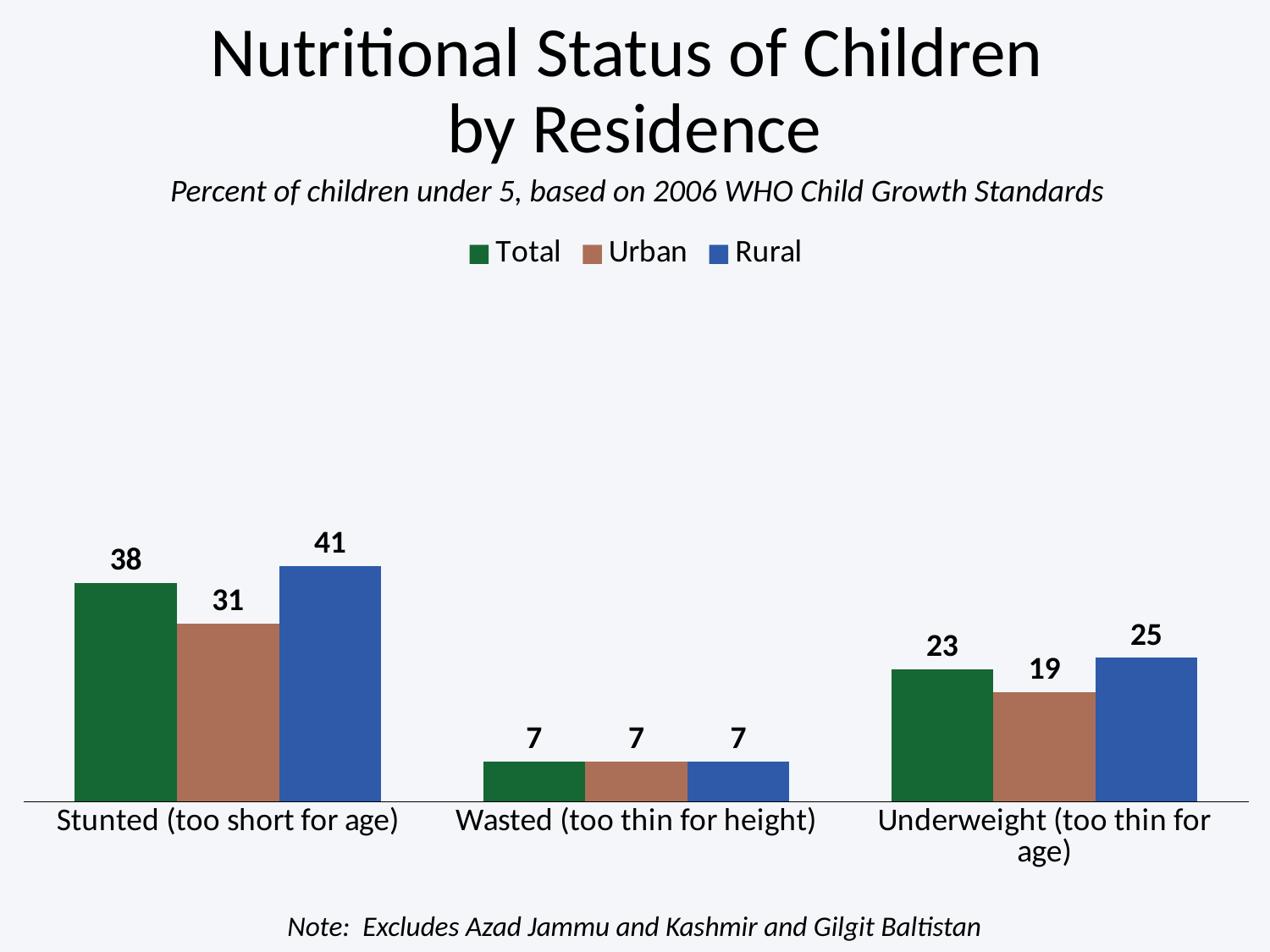

# Nutritional Status of Children by Residence
Percent of children under 5, based on 2006 WHO Child Growth Standards

### Chart

| Category | Total | Urban | Rural |
|---|---|---|---|
| Stunted (too short for age) | 38.0 | 31.0 | 41.0 |
| Wasted (too thin for height) | 7.0 | 7.0 | 7.0 |
| Underweight (too thin for age) | 23.0 | 19.0 | 25.0 |
Note:  Excludes Azad Jammu and Kashmir and Gilgit Baltistan